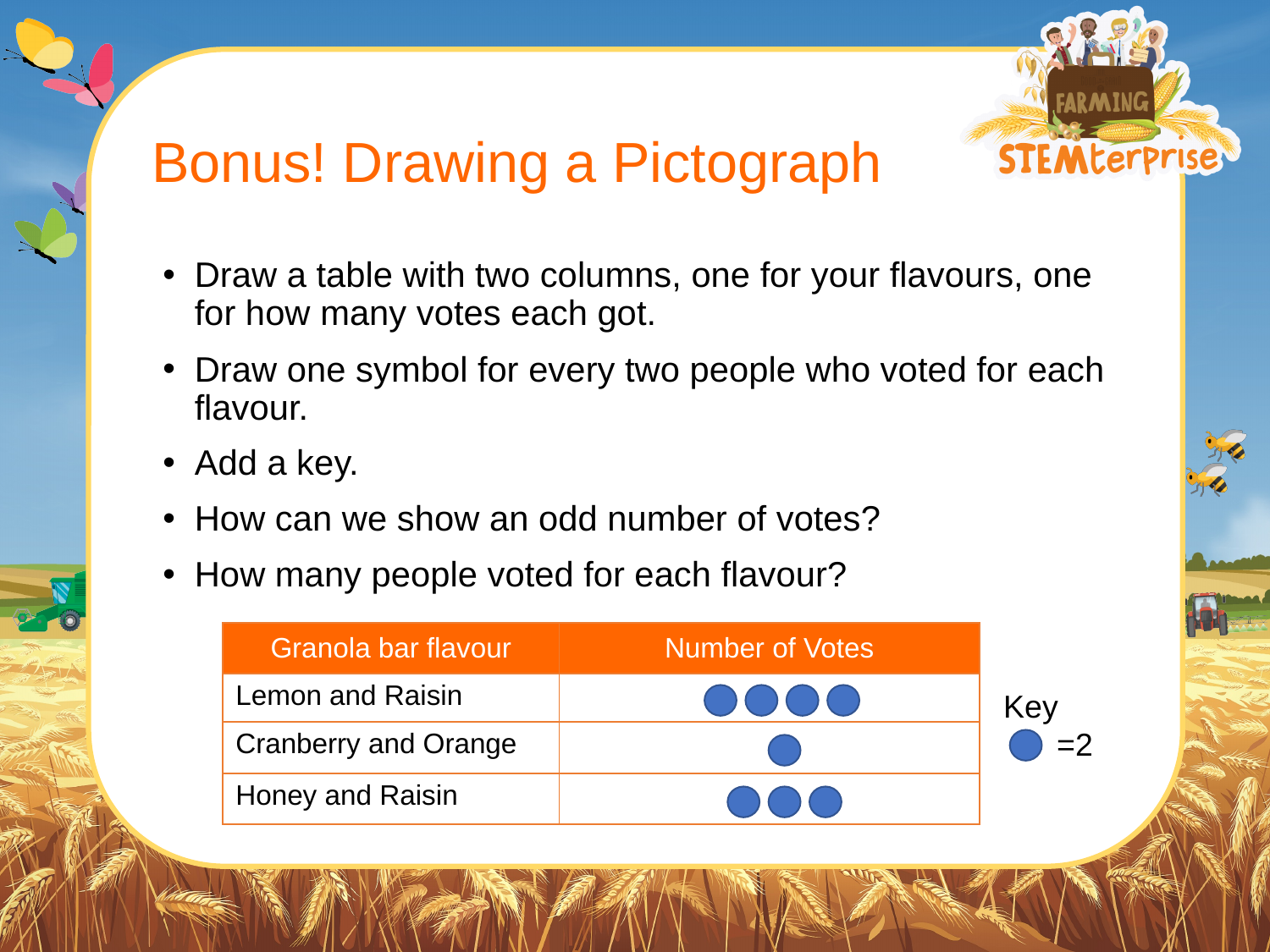

# Bonus! Drawing a Pictograph
Draw a table with two columns, one for your flavours, one for how many votes each got.
Draw one symbol for every two people who voted for each flavour.
Add a key.
How can we show an odd number of votes?
How many people voted for each flavour?
| Granola bar flavour | Number of Votes |
| --- | --- |
| Lemon and Raisin |  |
| Cranberry and Orange |  |
| Honey and Raisin |  |
Key
      =2